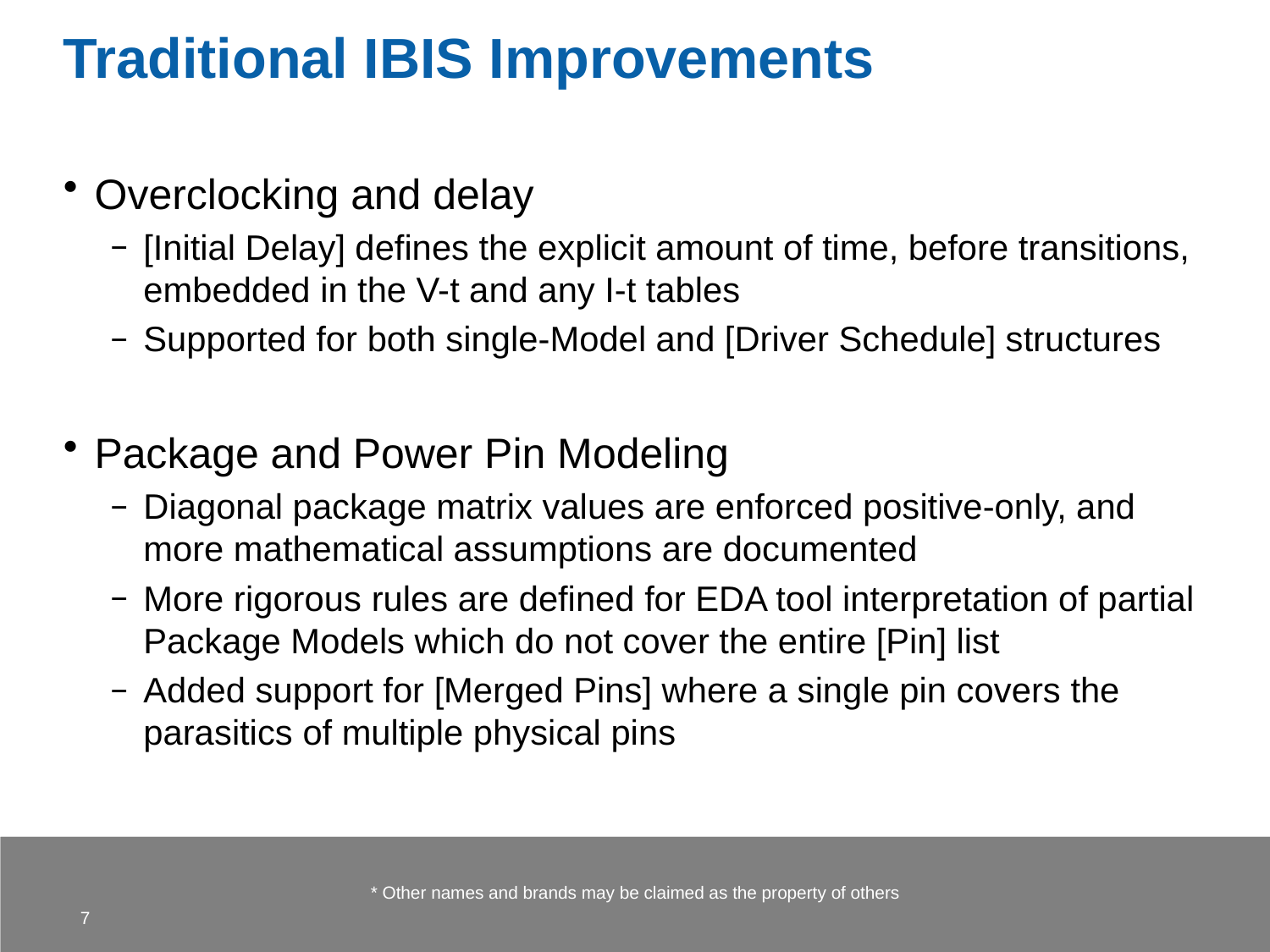

# Traditional IBIS Improvements
Overclocking and delay
[Initial Delay] defines the explicit amount of time, before transitions, embedded in the V-t and any I-t tables
Supported for both single-Model and [Driver Schedule] structures

Package and Power Pin Modeling
Diagonal package matrix values are enforced positive-only, and more mathematical assumptions are documented
More rigorous rules are defined for EDA tool interpretation of partial Package Models which do not cover the entire [Pin] list
Added support for [Merged Pins] where a single pin covers the parasitics of multiple physical pins